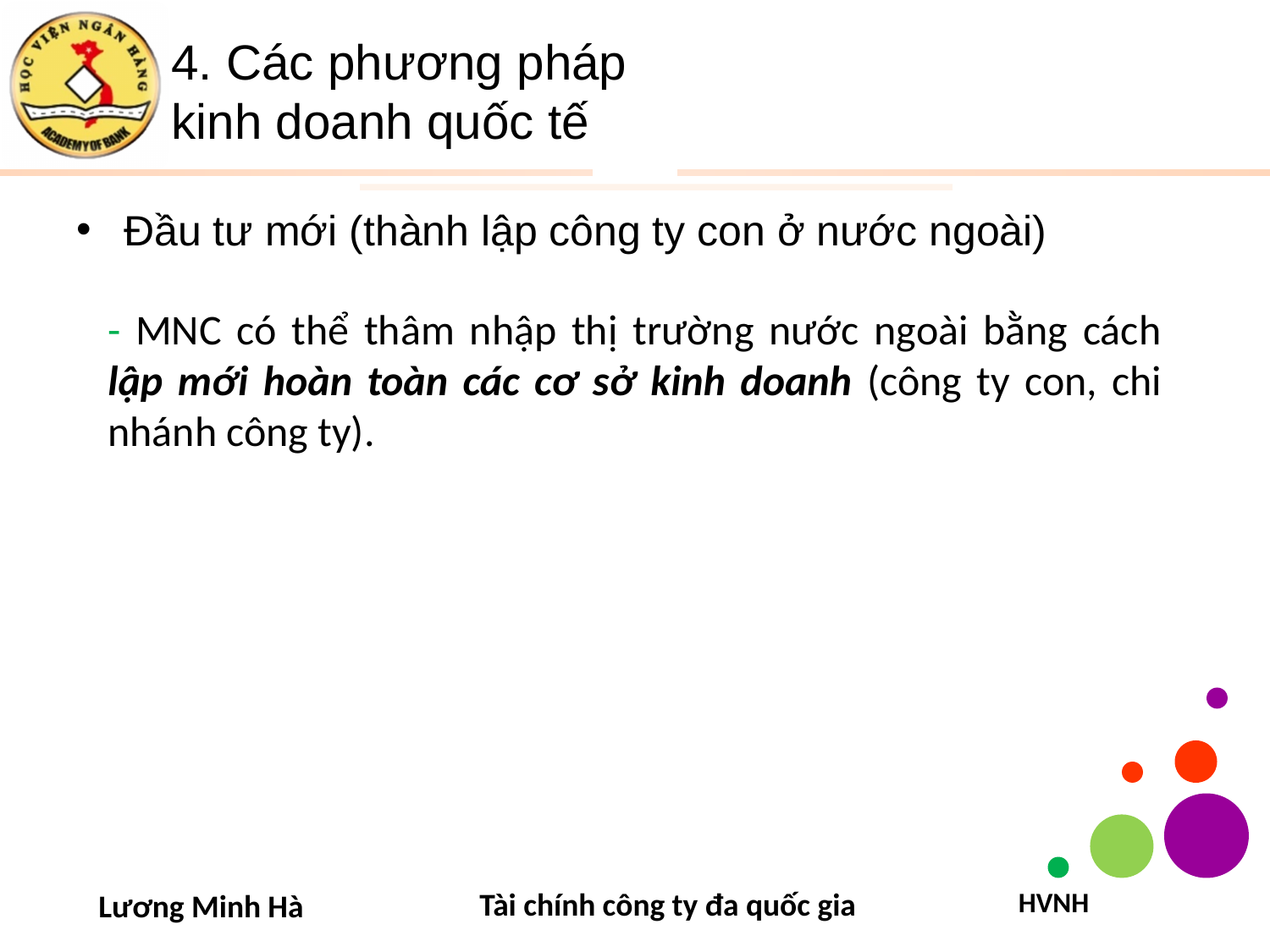

# 4. Các phương pháp kinh doanh quốc tế
Đầu tư mới (thành lập công ty con ở nước ngoài)
- MNC có thể thâm nhập thị trường nước ngoài bằng cách lập mới hoàn toàn các cơ sở kinh doanh (công ty con, chi nhánh công ty).